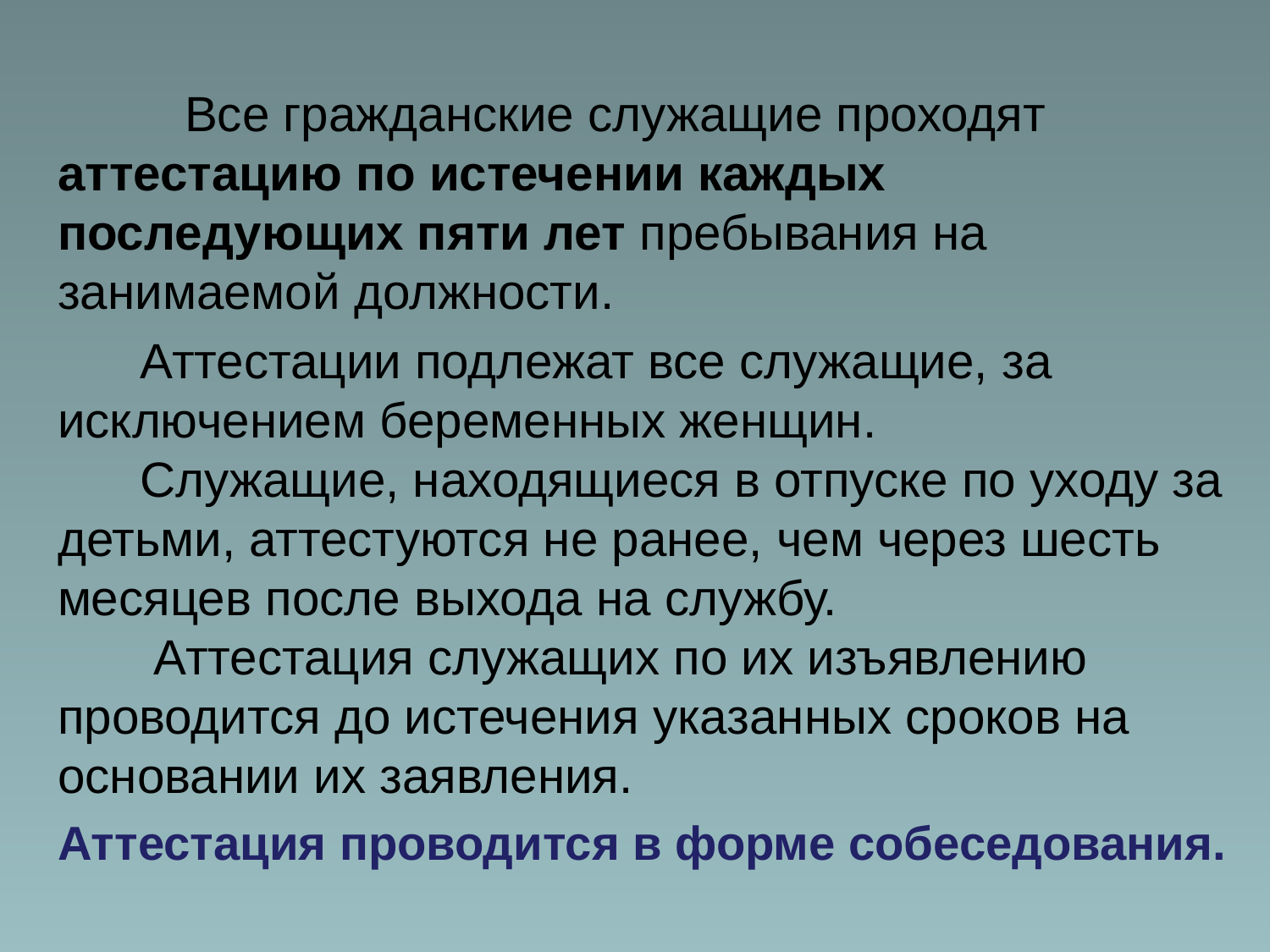

Все гражданские служащие проходят аттестацию по истечении каждых последующих пяти лет пребывания на занимаемой должности.
      Аттестации подлежат все служащие, за исключением беременных женщин.
      Служащие, находящиеся в отпуске по уходу за детьми, аттестуются не ранее, чем через шесть месяцев после выхода на службу.
       Аттестация служащих по их изъявлению проводится до истечения указанных сроков на основании их заявления.
Аттестация проводится в форме собеседования.